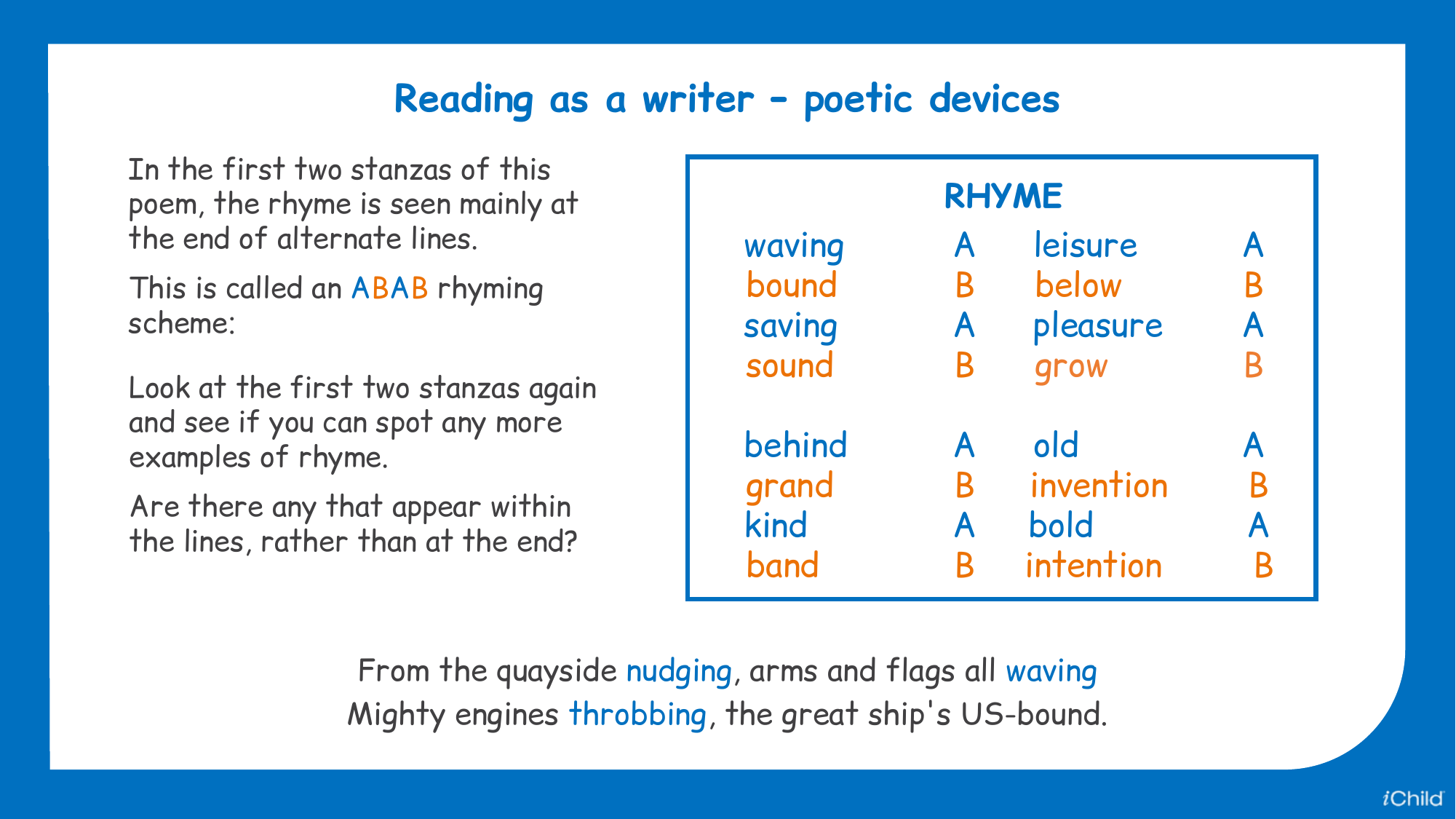

Reading as a writer – poetic devices
In the first two stanzas of this poem, the rhyme is seen mainly at the end of alternate lines.
This is called an ABAB rhyming scheme:

RHYME
waving		A
bound		B
saving		A
sound		B

behind		A
grand		B
kind	 	       A
band		B
leisure		A
below		B
pleasure	       A
grow		B

old			A
invention	        B
bold		        A
intention	         B
Look at the first two stanzas again and see if you can spot any more examples of rhyme.
Are there any that appear within the lines, rather than at the end?
From the quayside nudging, arms and flags all waving
Mighty engines throbbing, the great ship's US-bound.